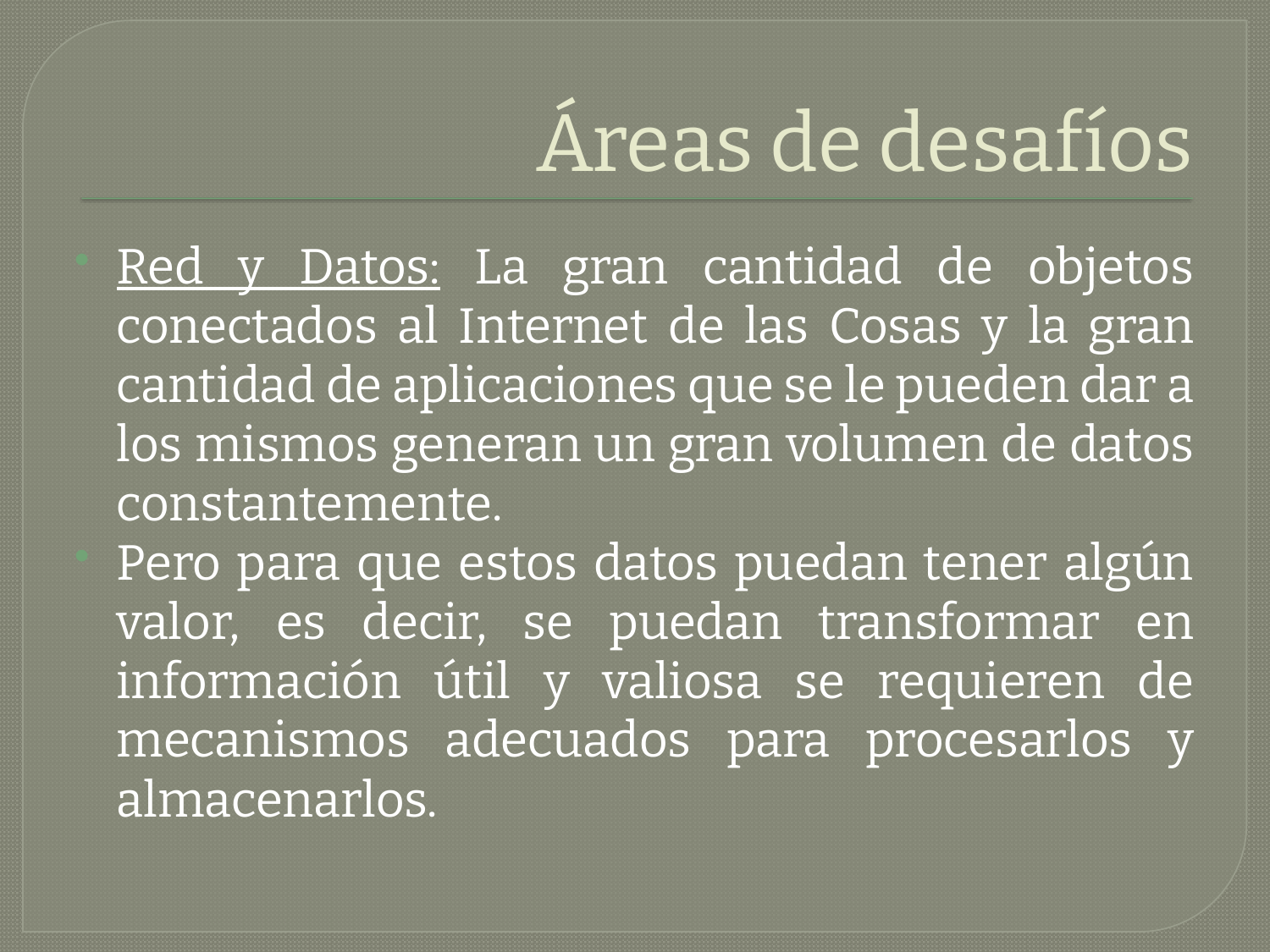

# Áreas de desafíos
Red y Datos: La gran cantidad de objetos conectados al Internet de las Cosas y la gran cantidad de aplicaciones que se le pueden dar a los mismos generan un gran volumen de datos constantemente.
Pero para que estos datos puedan tener algún valor, es decir, se puedan transformar en información útil y valiosa se requieren de mecanismos adecuados para procesarlos y almacenarlos.